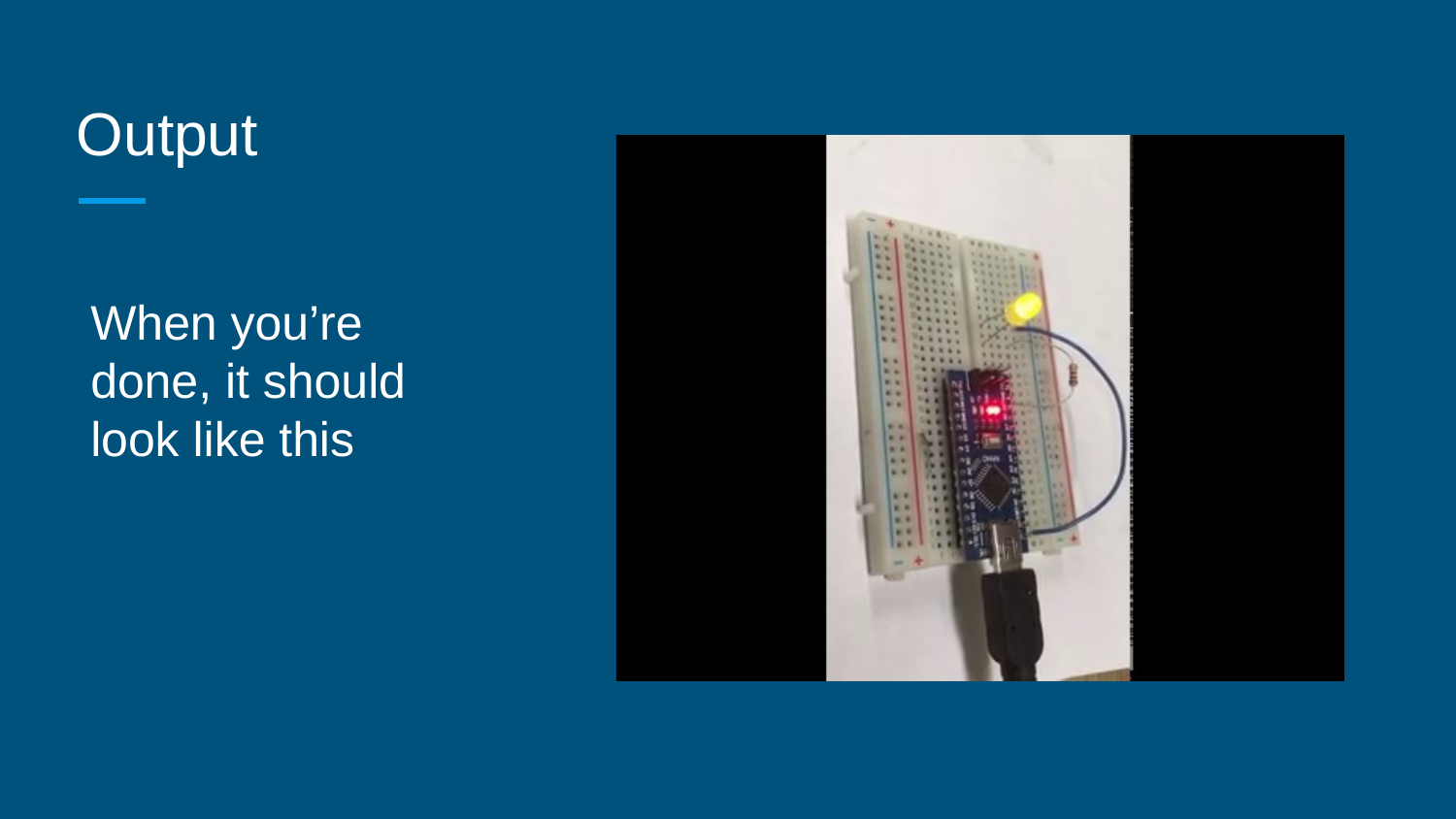

# Output

When you’re done, it should look like this